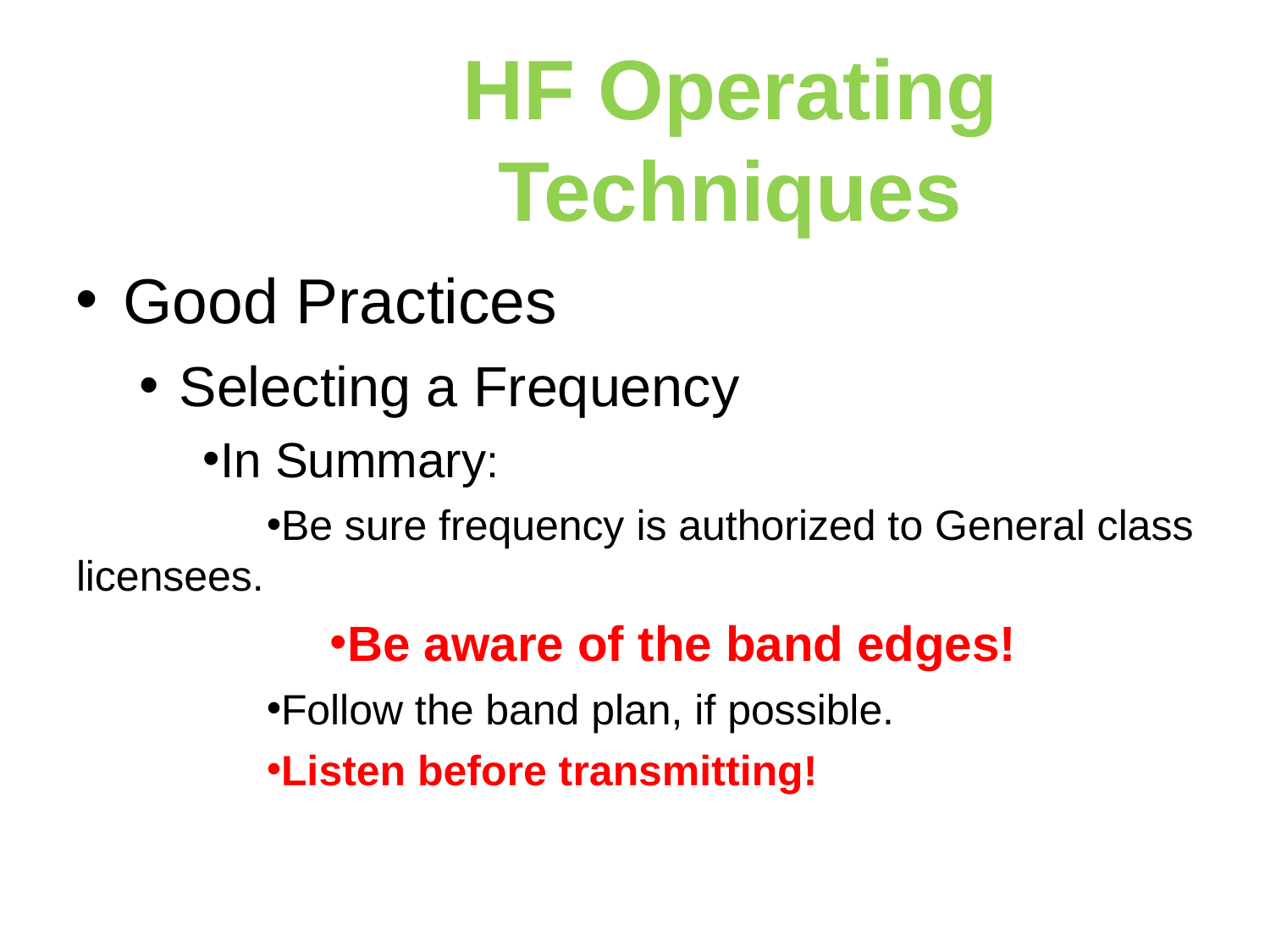

HF Operating Techniques
Good Practices
Selecting a Frequency
In Summary:
Be sure frequency is authorized to General class licensees.
Be aware of the band edges!
Follow the band plan, if possible.
Listen before transmitting!